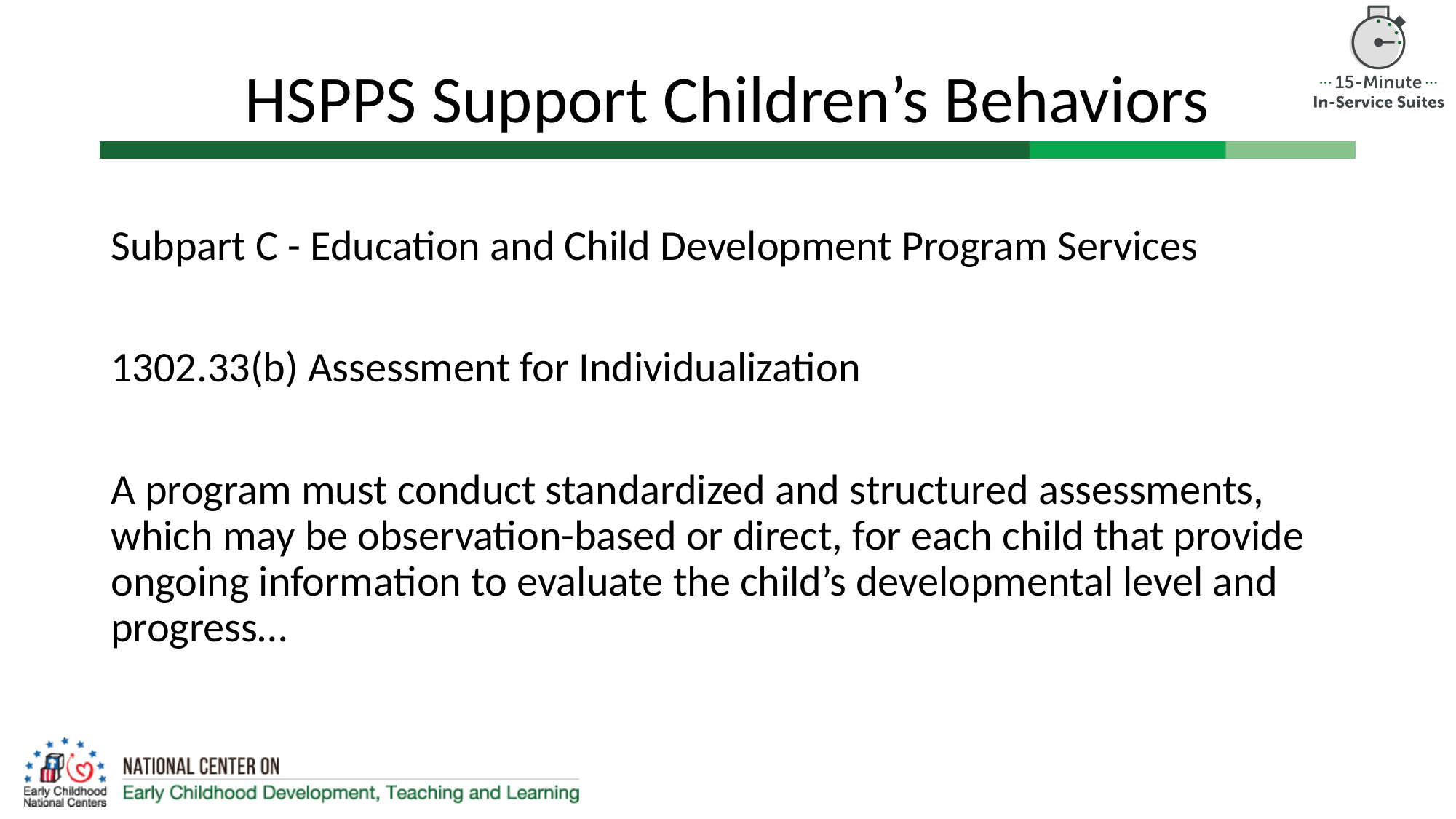

# HSPPS Support Children’s Behaviors
Subpart C - Education and Child Development Program Services

1302.33(b) Assessment for Individualization

A program must conduct standardized and structured assessments, which may be observation-based or direct, for each child that provide ongoing information to evaluate the child’s developmental level and progress…